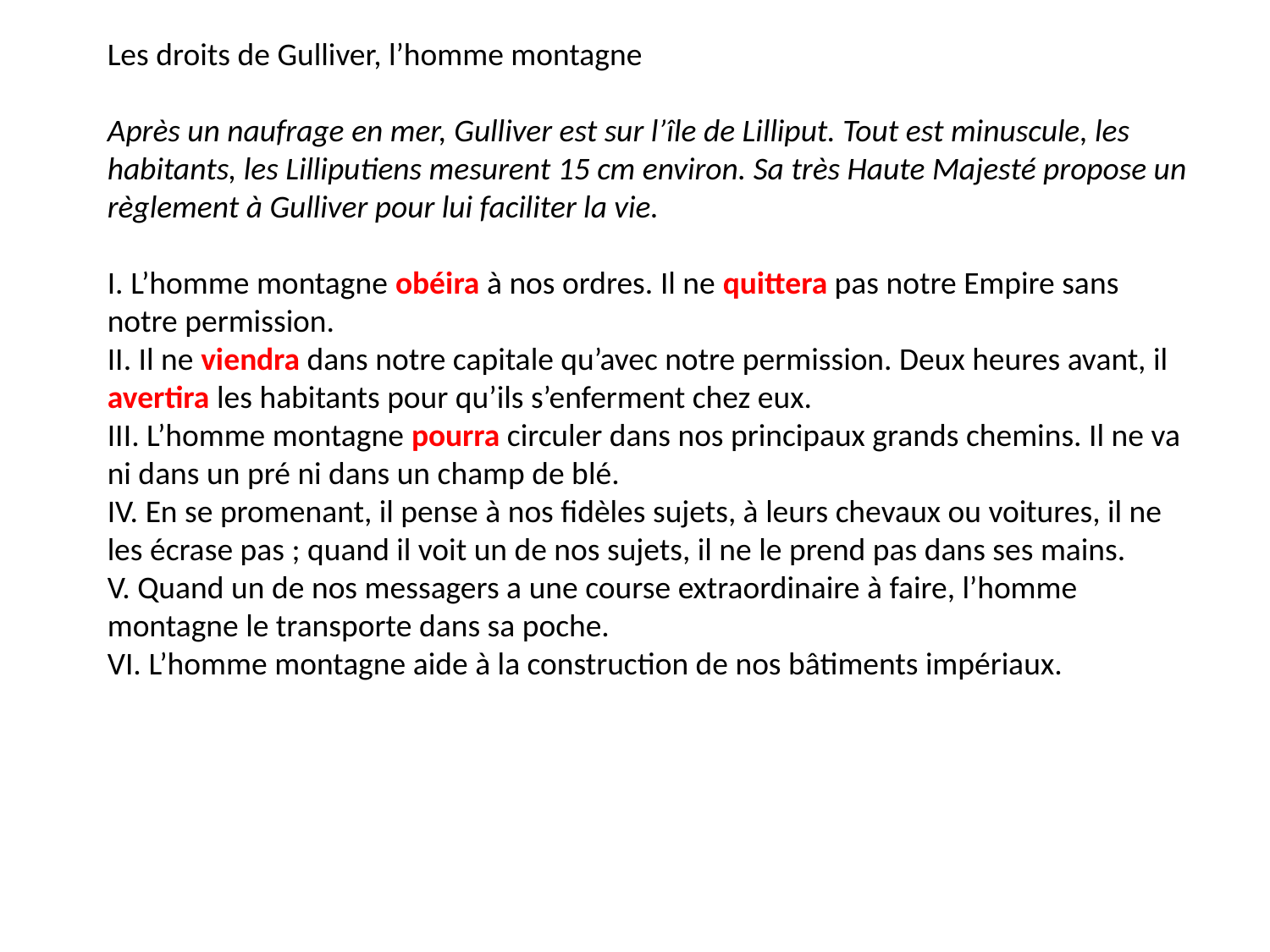

Les droits de Gulliver, l’homme montagne

Après un naufrage en mer, Gulliver est sur l’île de Lilliput. Tout est minuscule, les habitants, les Lilliputiens mesurent 15 cm environ. Sa très Haute Majesté propose un règlement à Gulliver pour lui faciliter la vie.

I. L’homme montagne obéira à nos ordres. Il ne quittera pas notre Empire sans notre permission.
II. Il ne viendra dans notre capitale qu’avec notre permission. Deux heures avant, il avertira les habitants pour qu’ils s’enferment chez eux.
III. L’homme montagne pourra circuler dans nos principaux grands chemins. Il ne va ni dans un pré ni dans un champ de blé.
IV. En se promenant, il pense à nos fidèles sujets, à leurs chevaux ou voitures, il ne les écrase pas ; quand il voit un de nos sujets, il ne le prend pas dans ses mains.
V. Quand un de nos messagers a une course extraordinaire à faire, l’homme montagne le transporte dans sa poche.
VI. L’homme montagne aide à la construction de nos bâtiments impériaux.